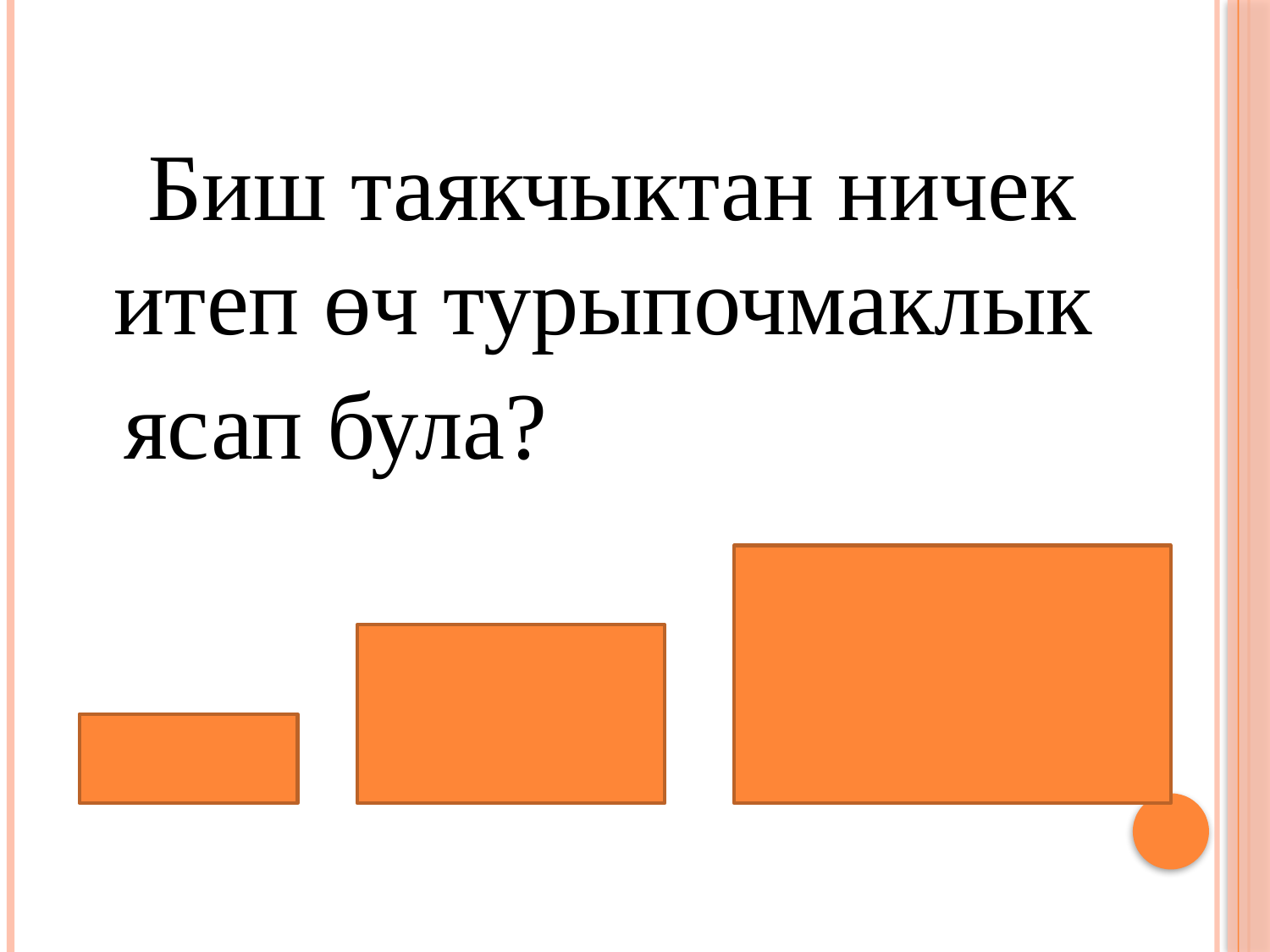

Биш таякчыктан ничек итеп өч турыпочмаклык
  ясап була?